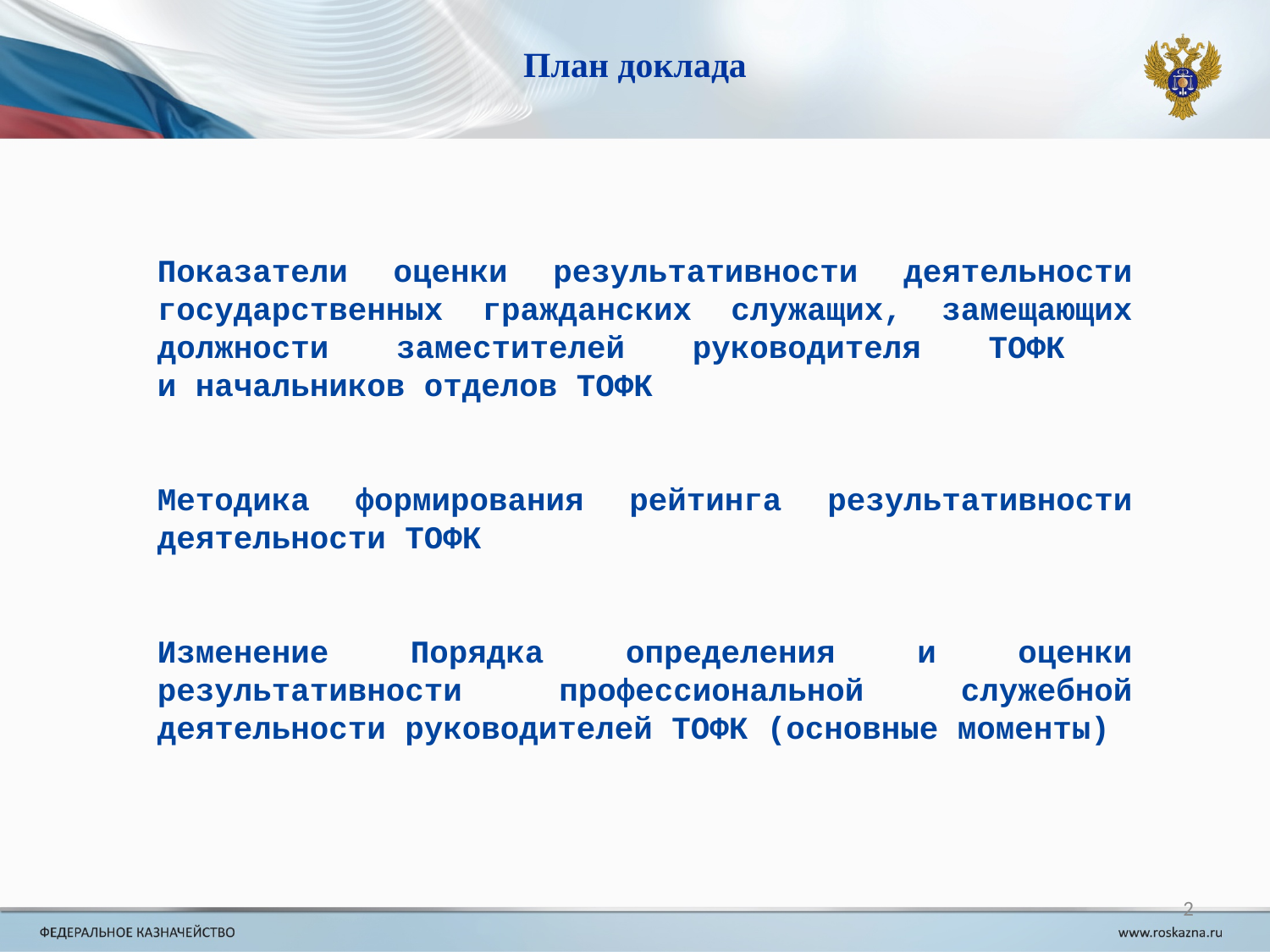

План доклада

Показатели оценки результативности деятельности государственных гражданских служащих, замещающих должности заместителей руководителя ТОФК
и начальников отделов ТОФК

Методика формирования рейтинга результативности деятельности ТОФК

Изменение Порядка определения и оценки результативности профессиональной служебной деятельности руководителей ТОФК (основные моменты)
2